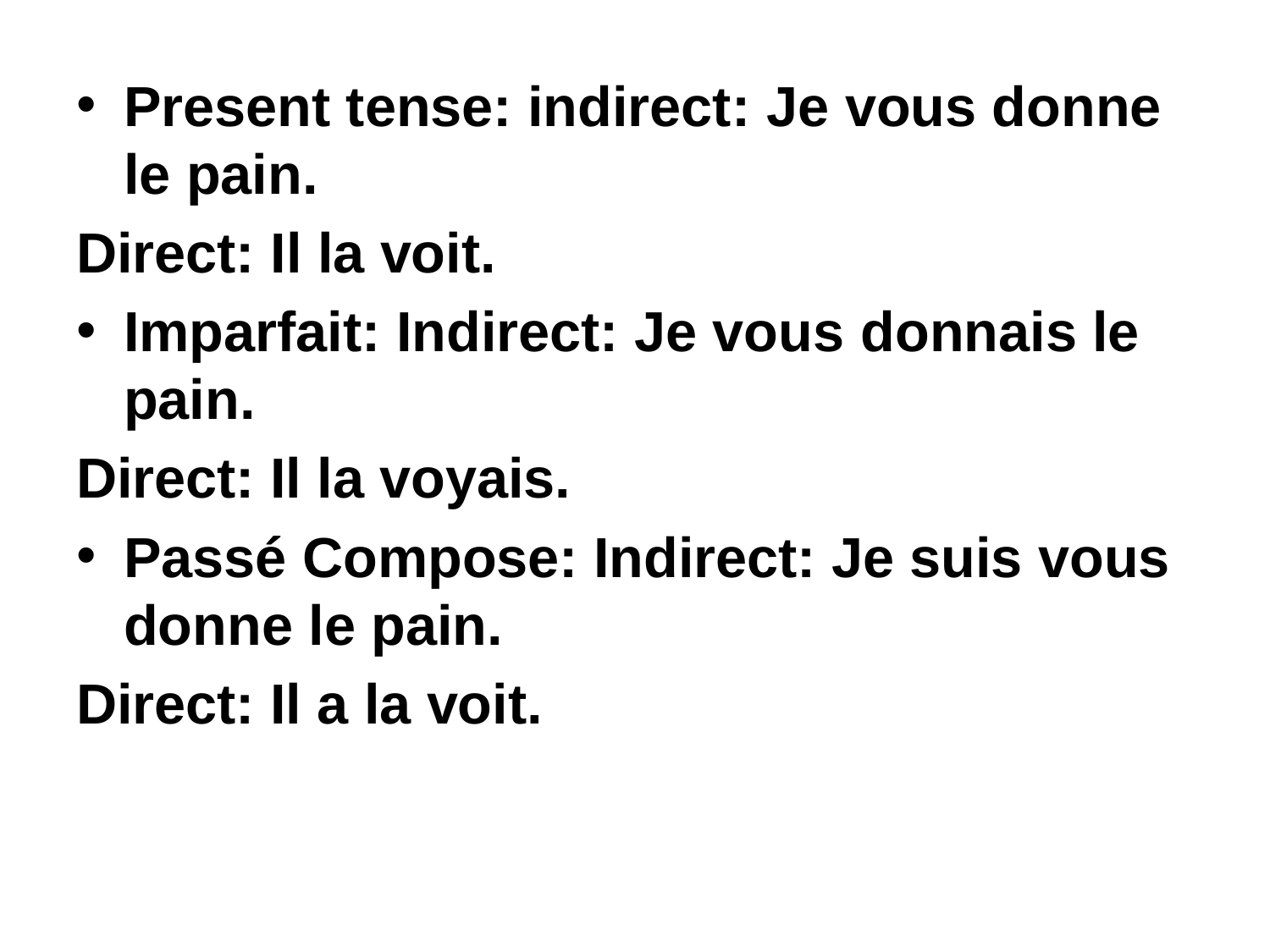

Present tense: indirect: Je vous donne le pain.
Direct: Il la voit.
Imparfait: Indirect: Je vous donnais le pain.
Direct: Il la voyais.
Passé Compose: Indirect: Je suis vous donne le pain.
Direct: Il a la voit.